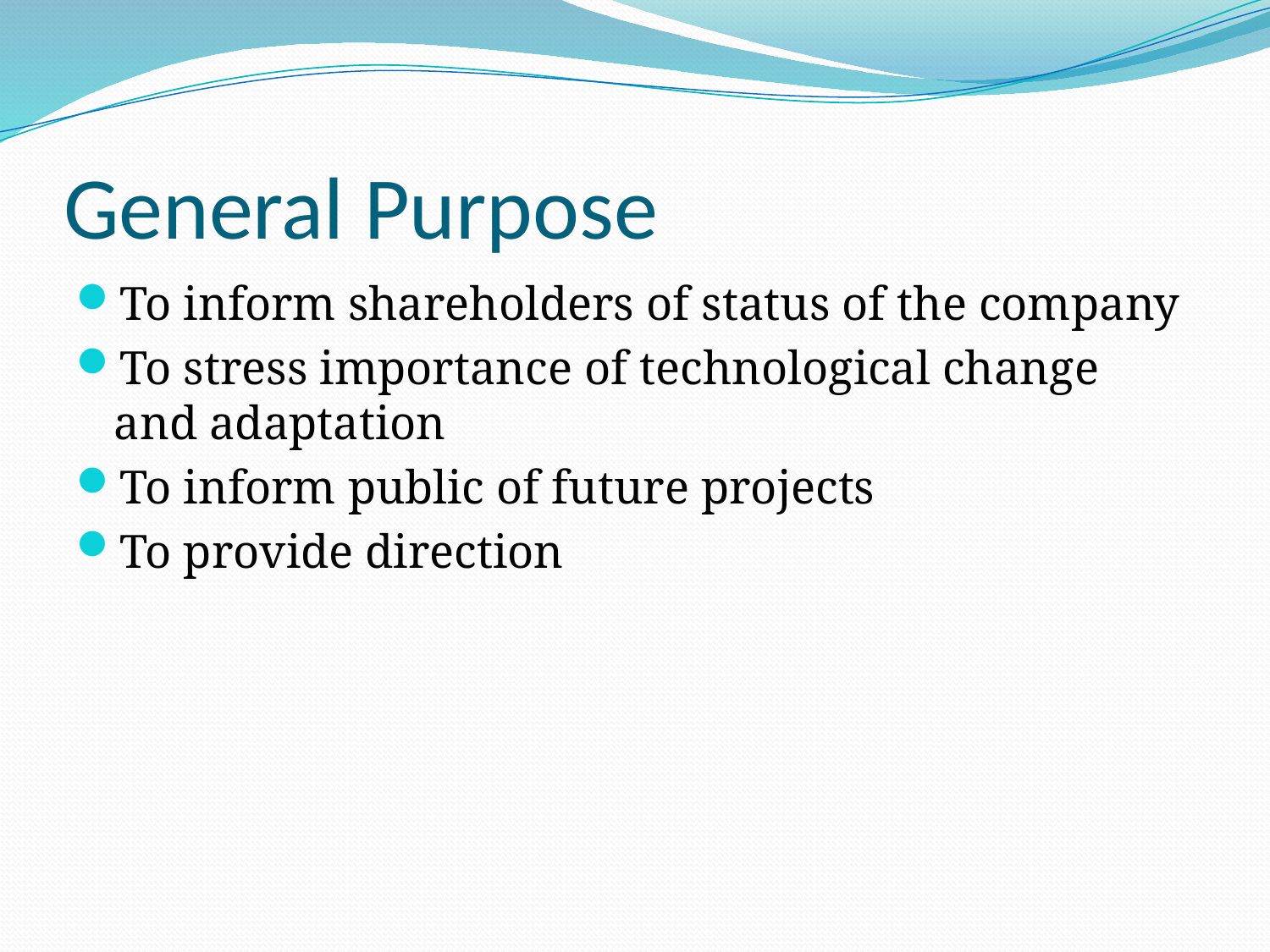

# General Purpose
To inform shareholders of status of the company
To stress importance of technological change and adaptation
To inform public of future projects
To provide direction